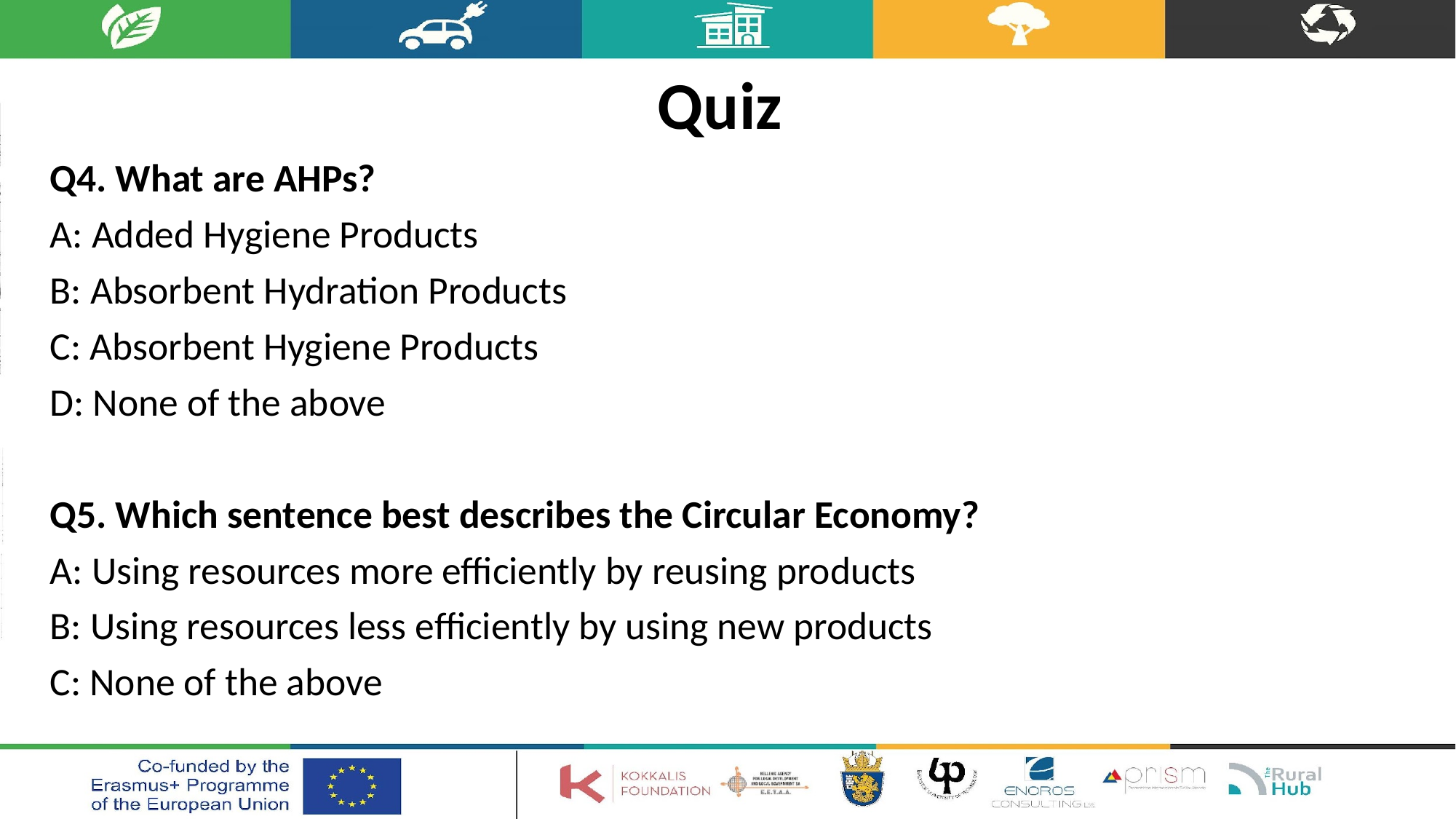

# Quiz
Q4. What are AHPs?
A: Added Hygiene Products
B: Absorbent Hydration Products
C: Absorbent Hygiene Products
D: None of the above

Q5. Which sentence best describes the Circular Economy?
A: Using resources more efficiently by reusing products
B: Using resources less efficiently by using new products
C: None of the above